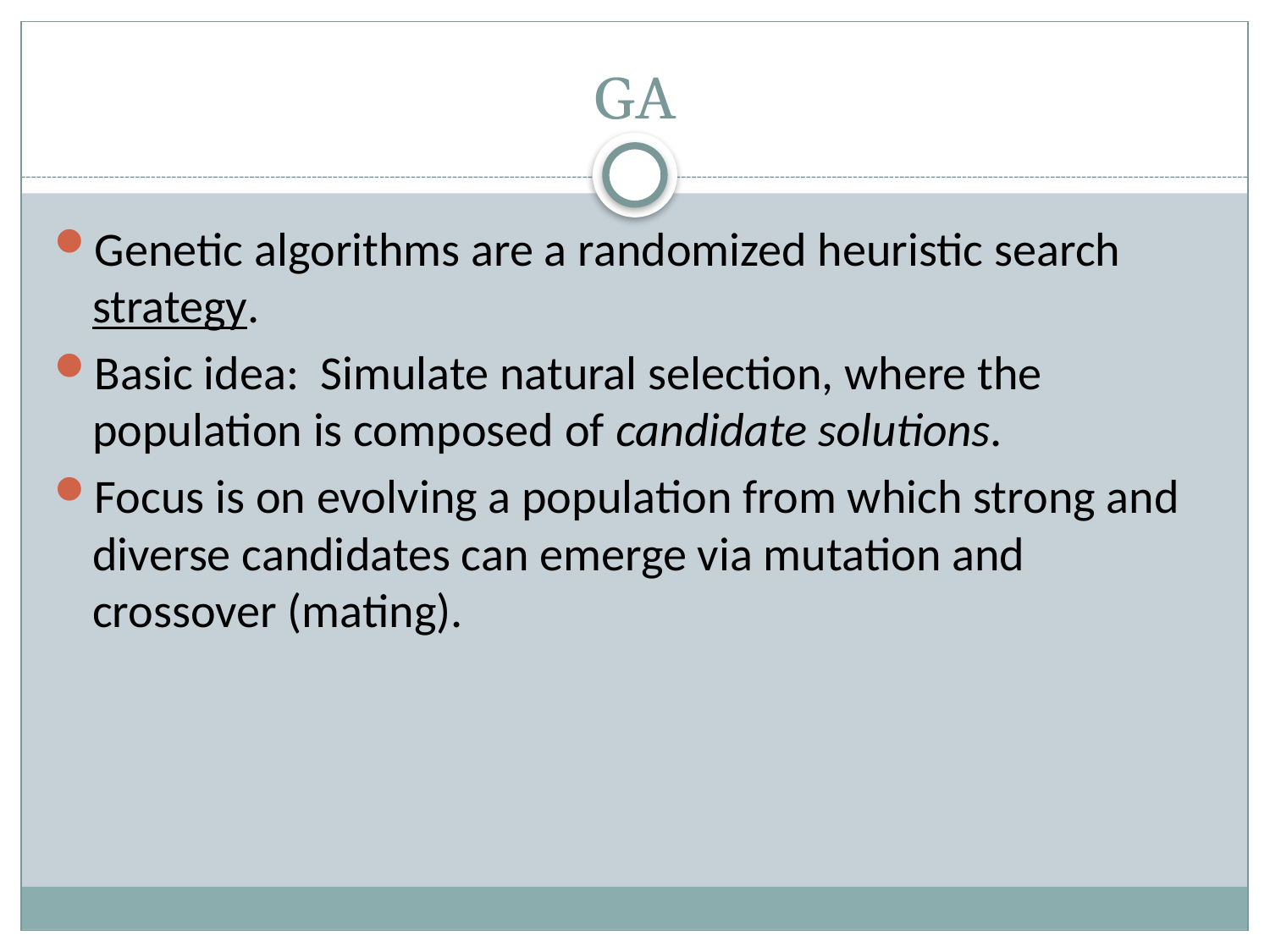

# GA
Genetic algorithms are a randomized heuristic search strategy.
Basic idea:  Simulate natural selection, where the population is composed of candidate solutions.
Focus is on evolving a population from which strong and diverse candidates can emerge via mutation and crossover (mating).